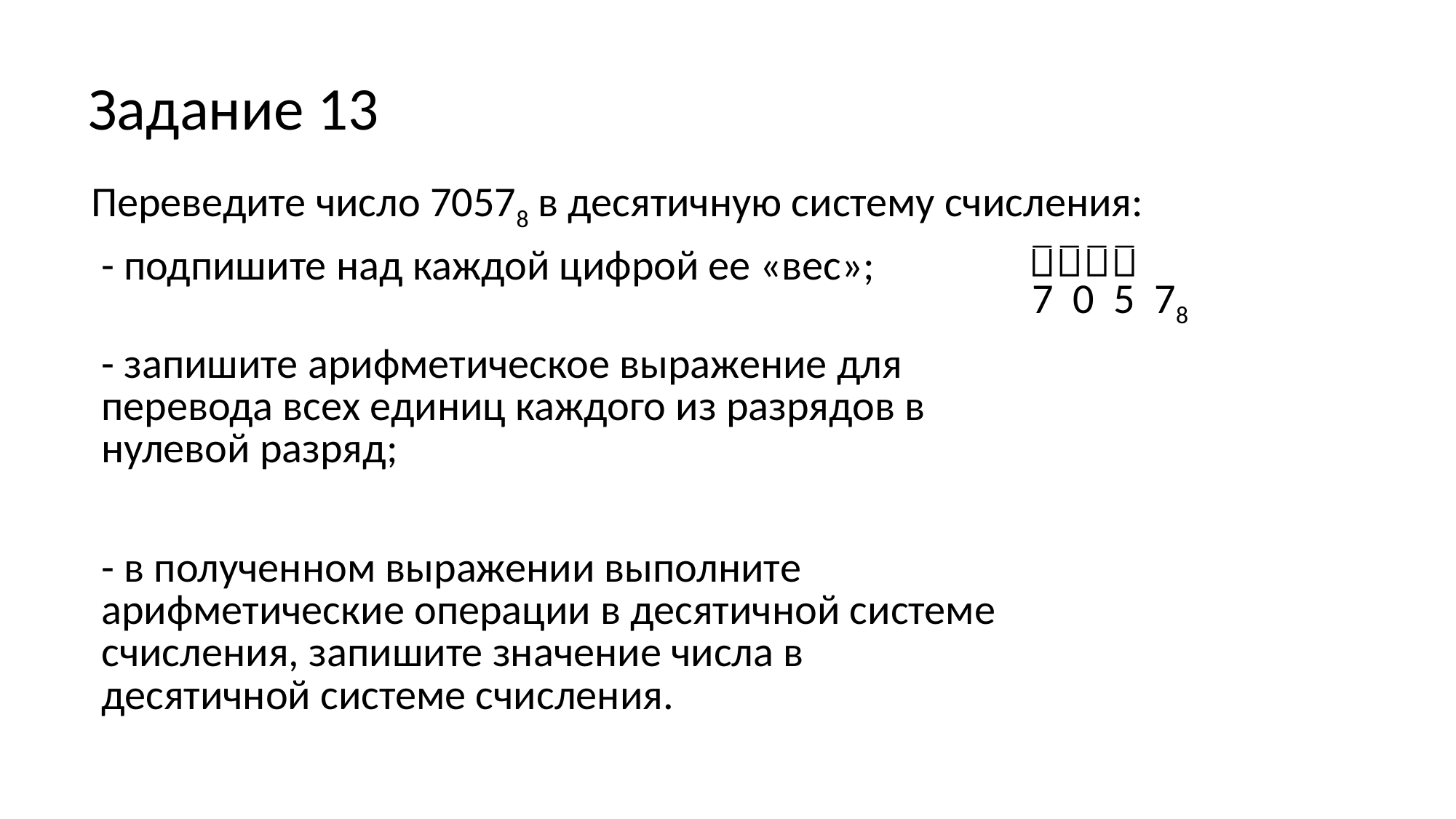

# Задание 13
Переведите число 70578 в десятичную систему счисления:
| - подпишите над каждой цифрой ее «вес»; | ⎕ ⎕ ⎕ ⎕ 7 0 5 78 |
| --- | --- |
| - запишите арифметическое выражение для перевода всех единиц каждого из разрядов в нулевой разряд; |  |
| - в полученном выражении выполните арифметические операции в десятичной системе счисления, запишите значение числа в десятичной системе счисления. |  |